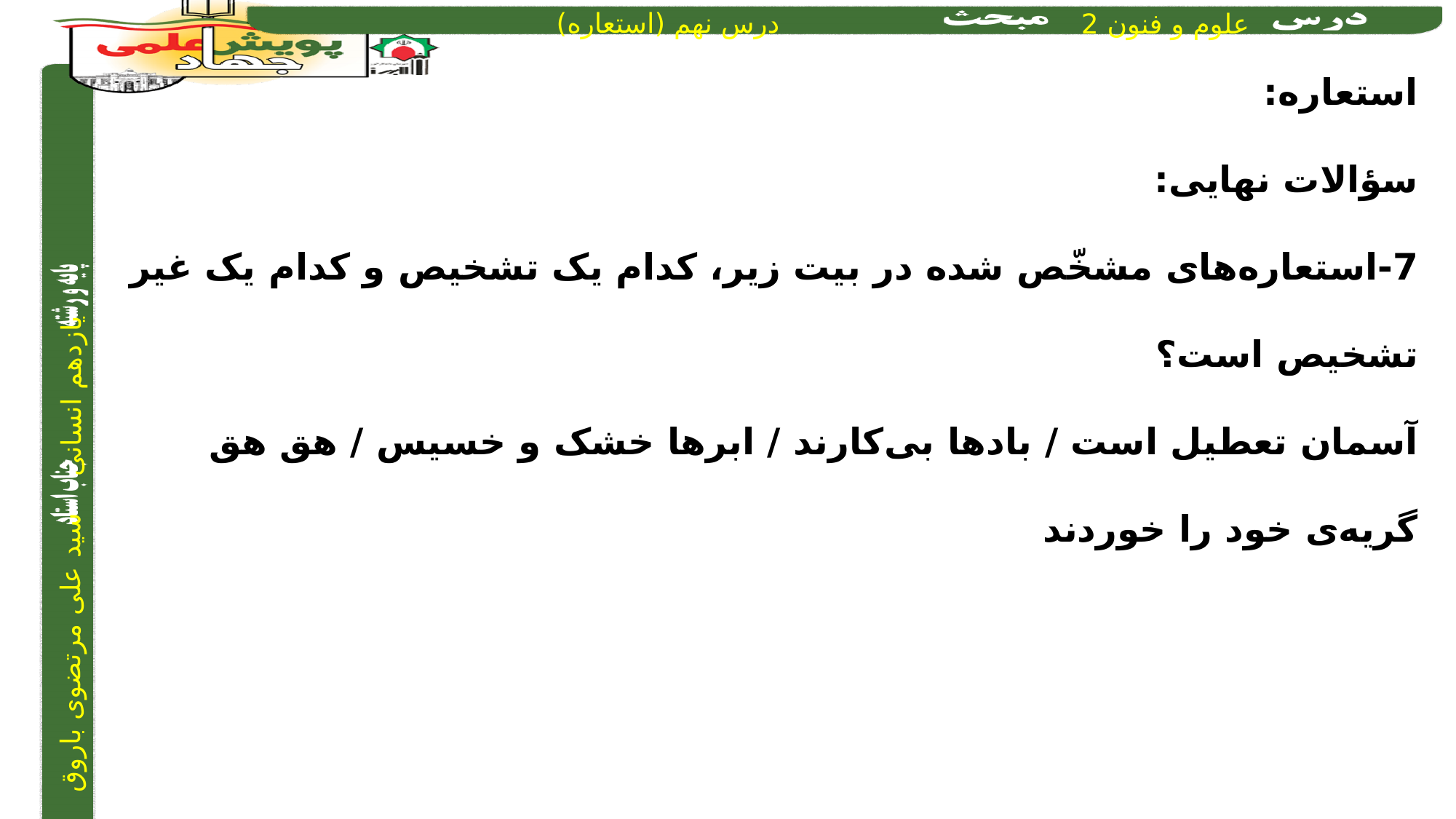

استعاره:
سؤالات نهایی:
7-استعاره‌های مشخّص شده در بیت زیر، کدام یک تشخیص و کدام یک غیر تشخیص است؟
آسمان تعطیل است / بادها بی‌کارند / ابرها خشک و خسیس / هق هق گریه‌ی خود را خوردند